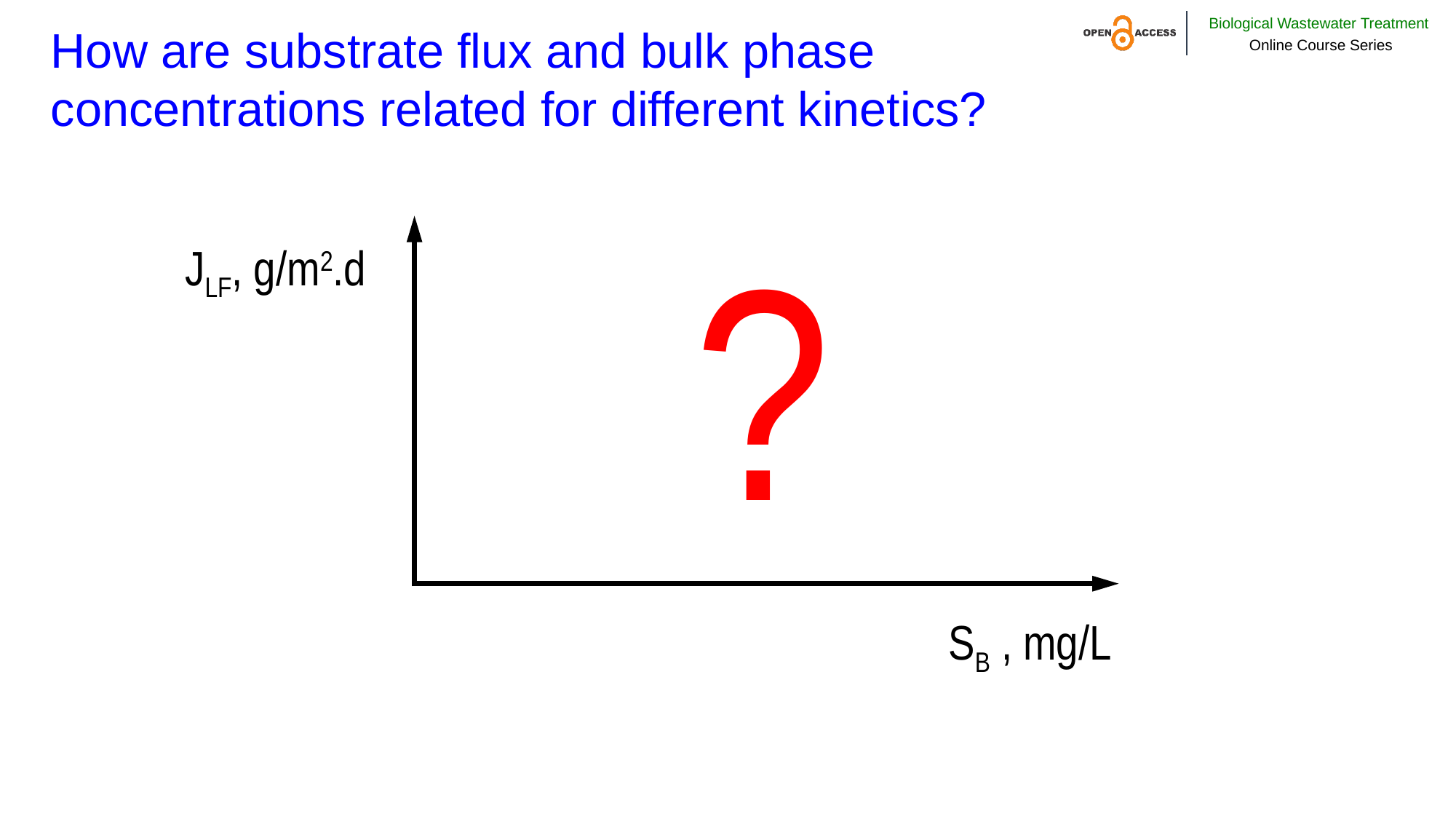

# How are substrate flux and bulk phase concentrations related for different kinetics?
?
JLF, g/m2.d
SB , mg/L